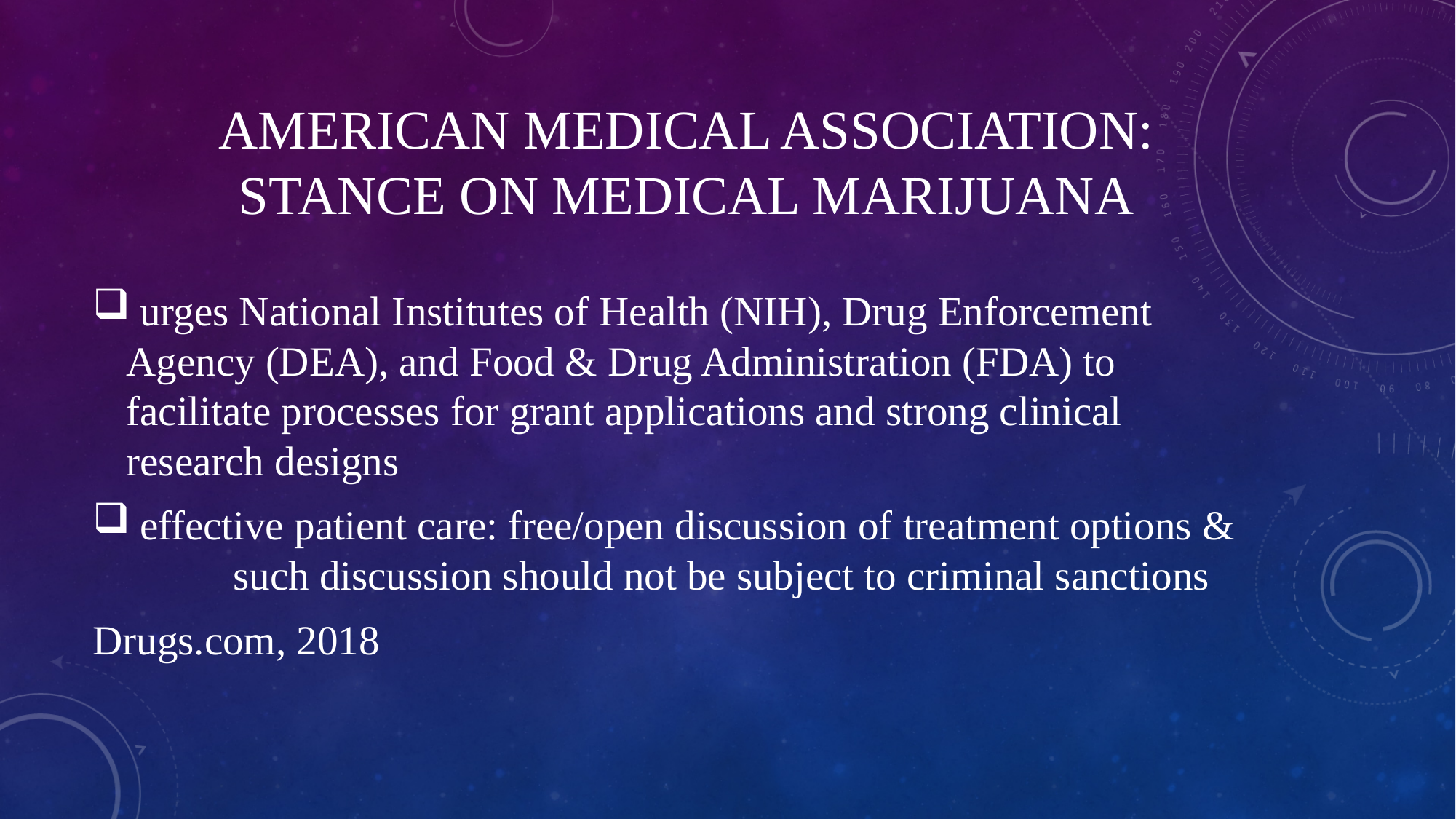

# American medical association: stance on medical marijuana
 urges National Institutes of Health (NIH), Drug Enforcement 			Agency (DEA), and Food & Drug Administration (FDA) to 			facilitate processes for grant applications and strong clinical 			research designs
 effective patient care: free/open discussion of treatment options & 		such discussion should not be subject to criminal sanctions
Drugs.com, 2018